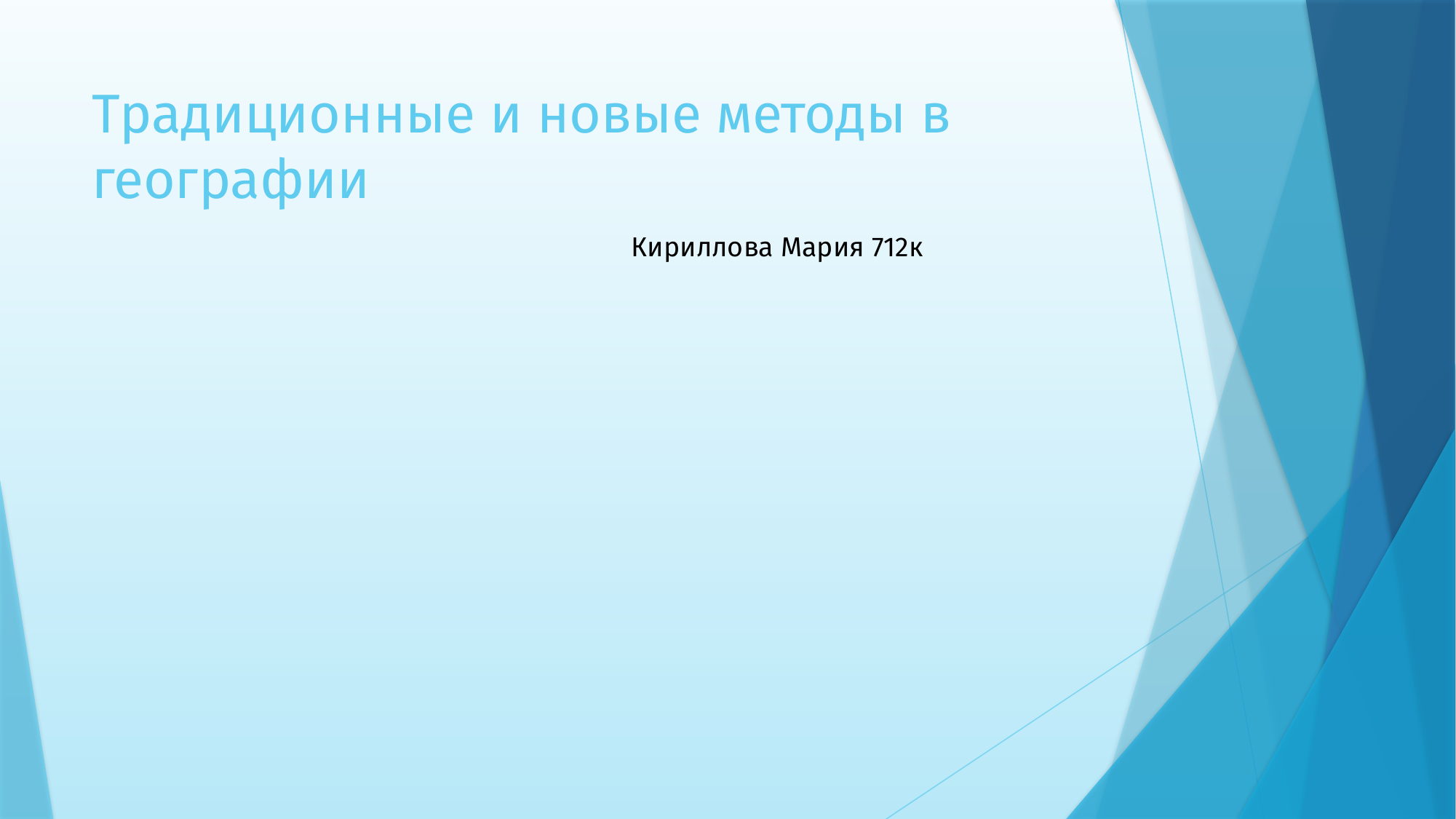

# Традиционные и новые методы в географии
Кириллова Мария 712к